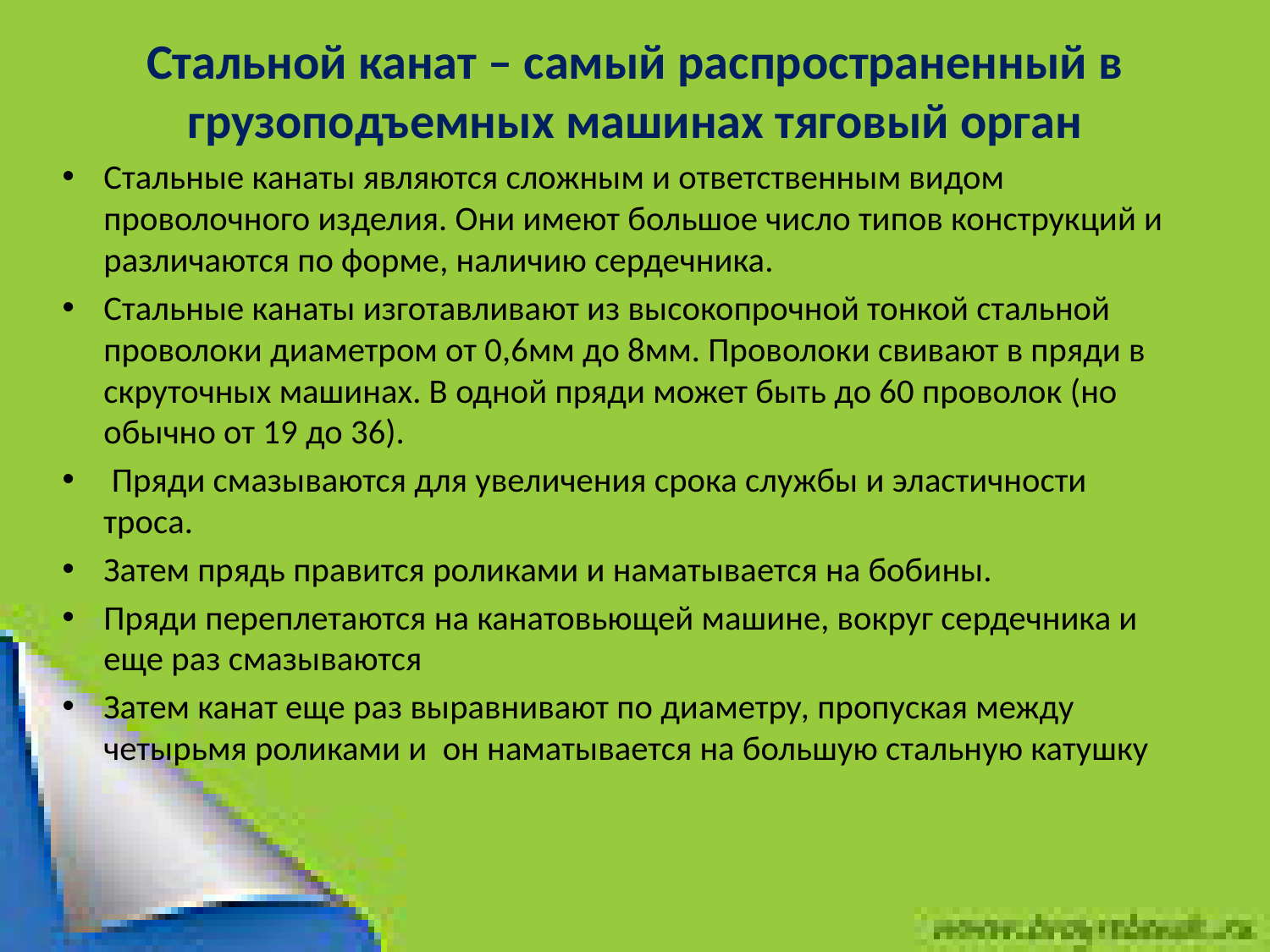

# Стальной канат – самый распространенный в грузоподъемных машинах тяговый орган
Стальные канаты являются сложным и ответственным видом проволочного изделия. Они имеют большое число типов конструкций и различаются по форме, наличию сердечника.
Стальные канаты изготавливают из высокопрочной тонкой стальной проволоки диаметром от 0,6мм до 8мм. Проволоки свивают в пряди в скруточных машинах. В одной пряди может быть до 60 проволок (но обычно от 19 до 36).
 Пряди смазываются для увеличения срока службы и эластичности троса.
Затем прядь правится роликами и наматывается на бобины.
Пряди переплетаются на канатовьющей машине, вокруг сердечника и еще раз смазываются
Затем канат еще раз выравнивают по диаметру, пропуская между  четырьмя роликами и  он наматывается на большую стальную катушку